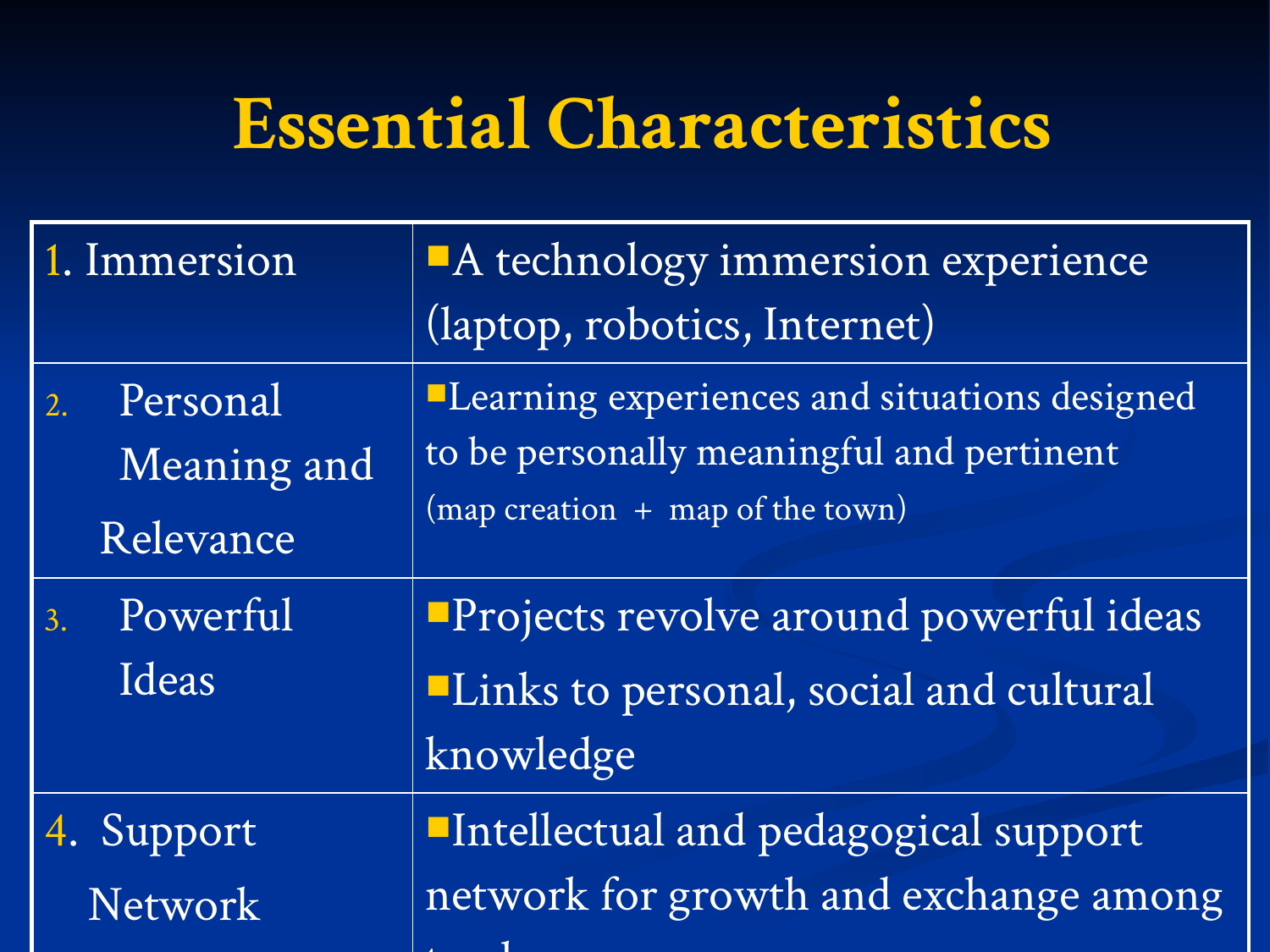

# Essential Characteristics
| 1. Immersion | A technology immersion experience (laptop, robotics, Internet) |
| --- | --- |
| Personal Meaning and Relevance | Learning experiences and situations designed to be personally meaningful and pertinent (map creation + map of the town) |
| Powerful Ideas | Projects revolve around powerful ideas Links to personal, social and cultural knowledge |
| 4. Support Network | Intellectual and pedagogical support network for growth and exchange among teachers |